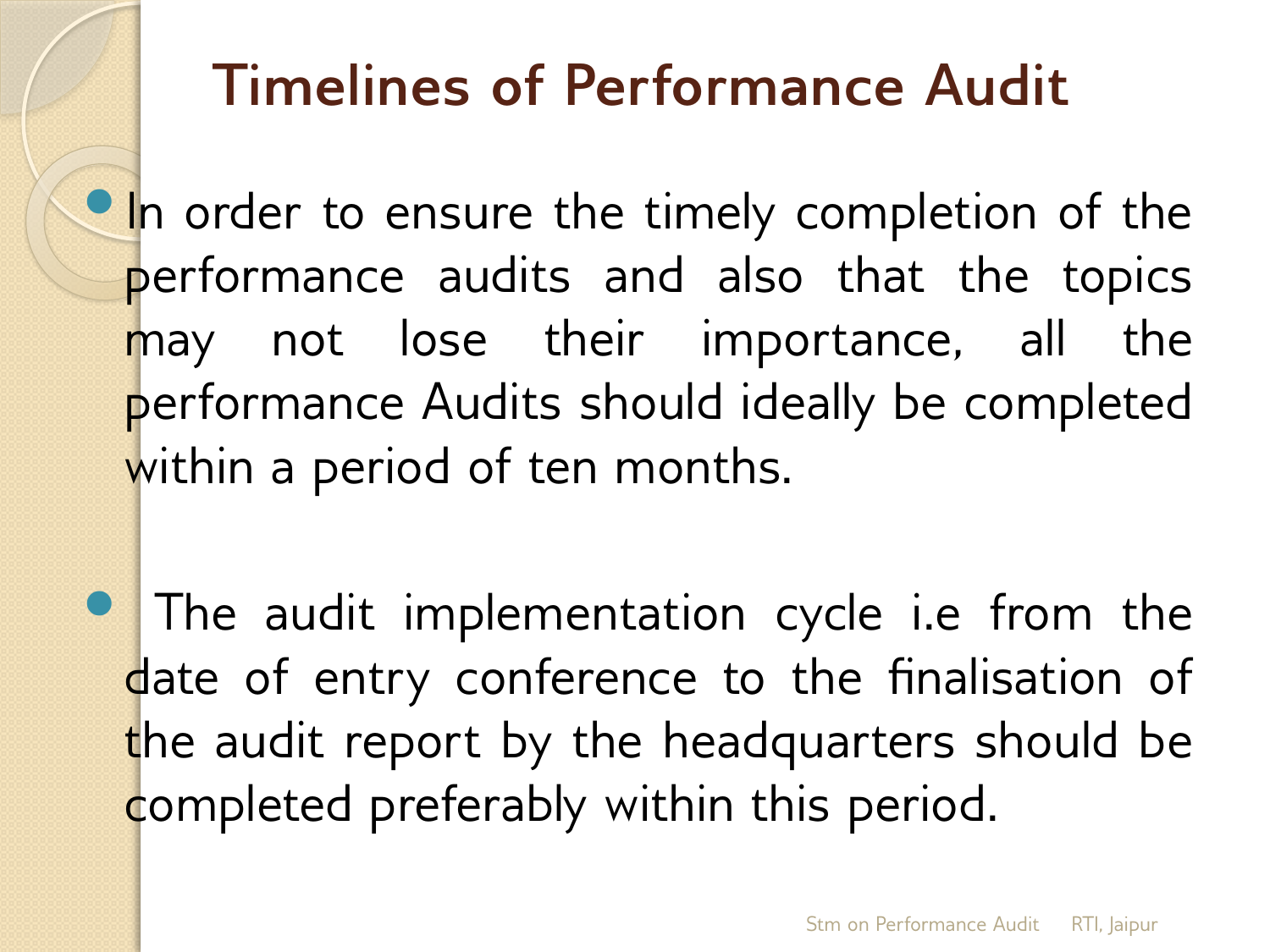

# Timelines of Performance Audit
In order to ensure the timely completion of the performance audits and also that the topics may not lose their importance, all the performance Audits should ideally be completed within a period of ten months.

 The audit implementation cycle i.e from the date of entry conference to the finalisation of the audit report by the headquarters should be completed preferably within this period.
Stm on Performance Audit     RTI, Jaipur